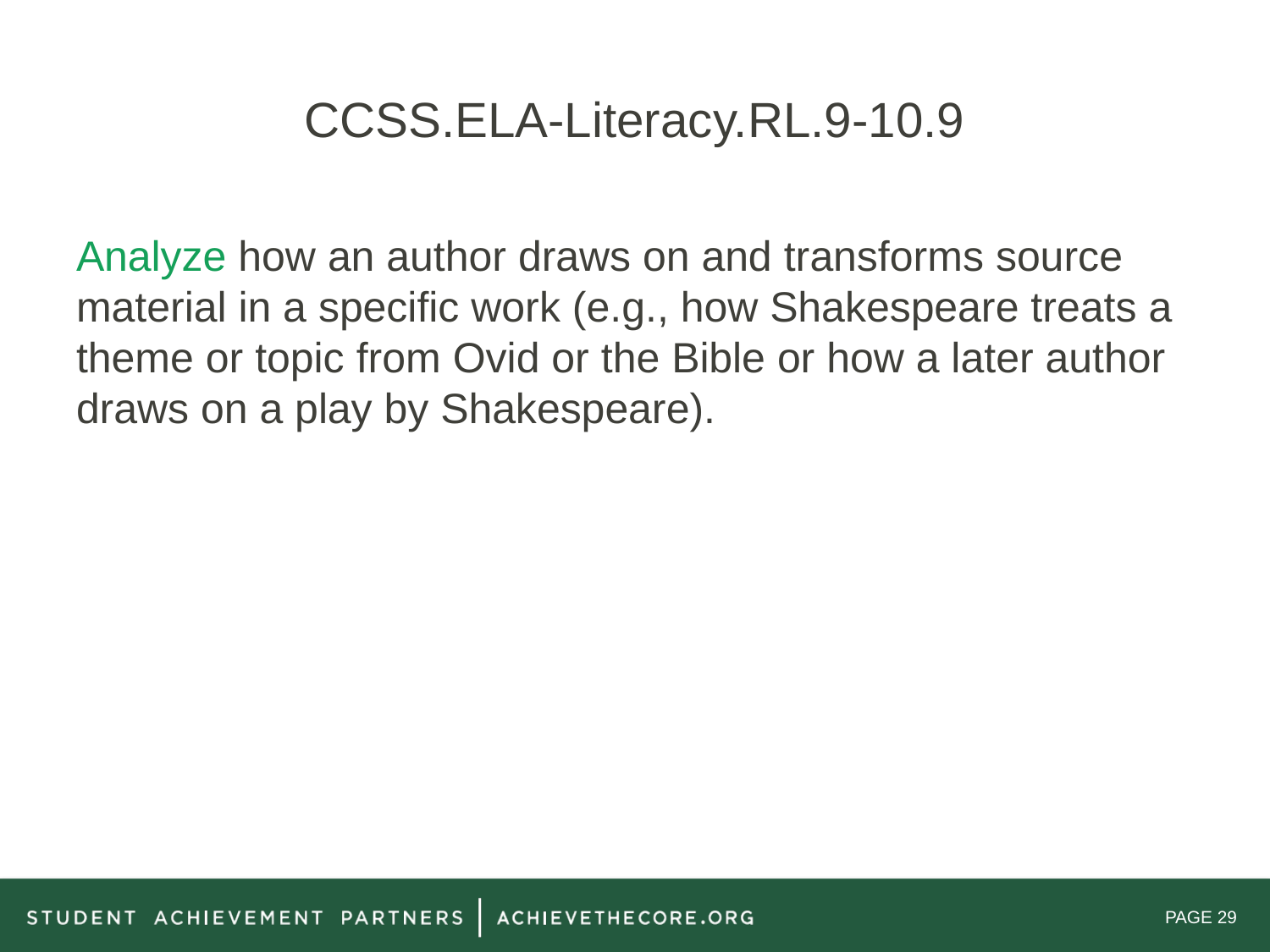

# CCSS.ELA-Literacy.RL.9-10.9
Analyze how an author draws on and transforms source material in a specific work (e.g., how Shakespeare treats a theme or topic from Ovid or the Bible or how a later author draws on a play by Shakespeare).